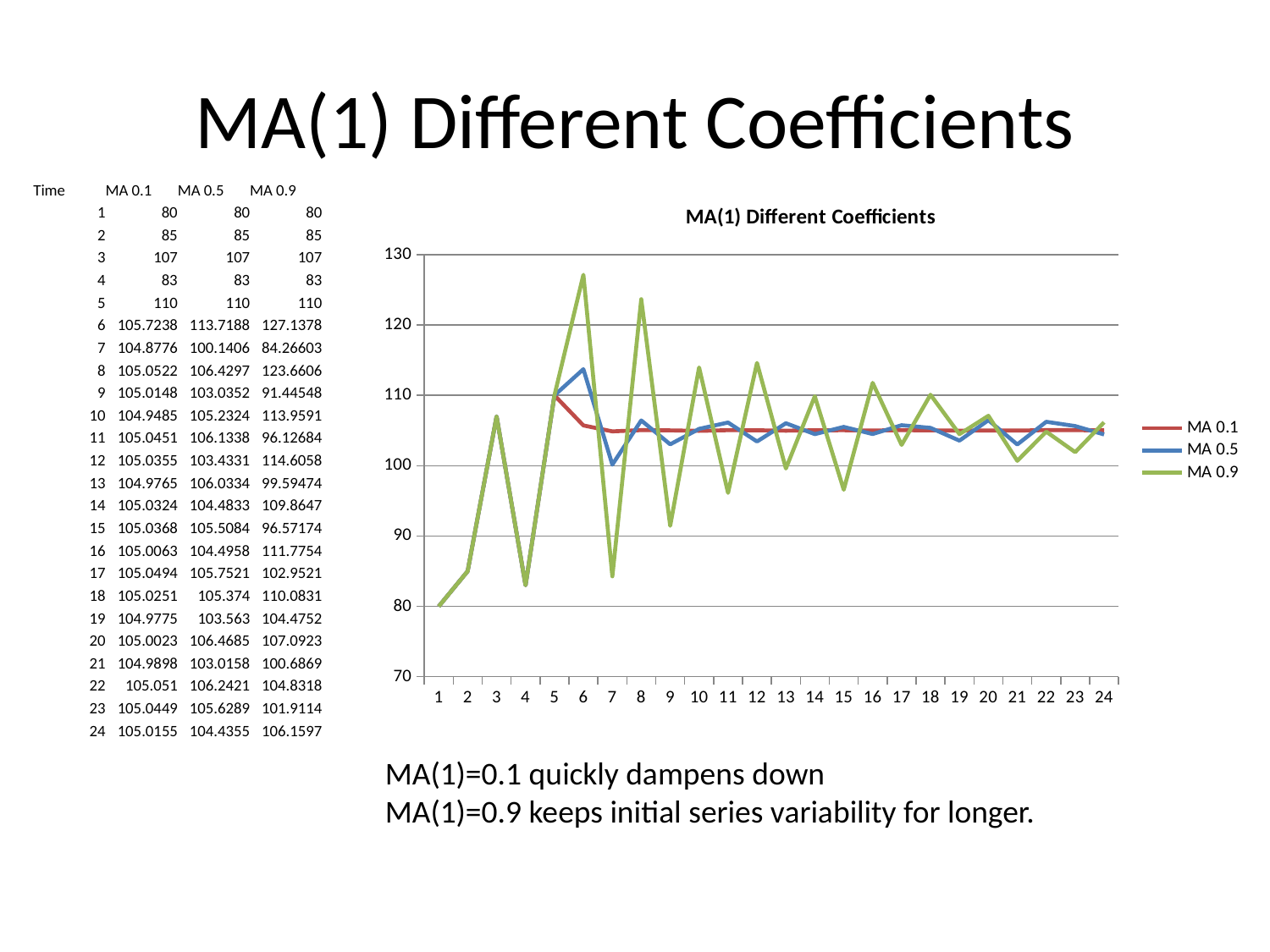

# MA(1) Different Coefficients
| Time | MA 0.1 | MA 0.5 | MA 0.9 |
| --- | --- | --- | --- |
| 1 | 80 | 80 | 80 |
| 2 | 85 | 85 | 85 |
| 3 | 107 | 107 | 107 |
| 4 | 83 | 83 | 83 |
| 5 | 110 | 110 | 110 |
| 6 | 105.7238 | 113.7188 | 127.1378 |
| 7 | 104.8776 | 100.1406 | 84.26603 |
| 8 | 105.0522 | 106.4297 | 123.6606 |
| 9 | 105.0148 | 103.0352 | 91.44548 |
| 10 | 104.9485 | 105.2324 | 113.9591 |
| 11 | 105.0451 | 106.1338 | 96.12684 |
| 12 | 105.0355 | 103.4331 | 114.6058 |
| 13 | 104.9765 | 106.0334 | 99.59474 |
| 14 | 105.0324 | 104.4833 | 109.8647 |
| 15 | 105.0368 | 105.5084 | 96.57174 |
| 16 | 105.0063 | 104.4958 | 111.7754 |
| 17 | 105.0494 | 105.7521 | 102.9521 |
| 18 | 105.0251 | 105.374 | 110.0831 |
| 19 | 104.9775 | 103.563 | 104.4752 |
| 20 | 105.0023 | 106.4685 | 107.0923 |
| 21 | 104.9898 | 103.0158 | 100.6869 |
| 22 | 105.051 | 106.2421 | 104.8318 |
| 23 | 105.0449 | 105.6289 | 101.9114 |
| 24 | 105.0155 | 104.4355 | 106.1597 |

### Chart: MA(1) Different Coefficients

| Category | MA 0.1 | MA 0.5 | MA 0.9 |
|---|---|---|---|
| 1 | 80.0 | 80.0 | 80.0 |
| 2 | 85.0 | 85.0 | 85.0 |
| 3 | 107.0 | 107.0 | 107.0 |
| 4 | 83.0 | 83.0 | 83.0 |
| 5 | 110.0 | 110.0 | 110.0 |
| 6 | 105.72375 | 113.71875 | 127.13775000000001 |
| 7 | 104.877625 | 100.14062500000017 | 84.26602500000003 |
| 8 | 105.05223749999998 | 106.4296875 | 123.66057749999995 |
| 9 | 105.01477625 | 103.03515625 | 91.44548024999997 |
| 10 | 104.94852237500002 | 105.232421875 | 113.95906777500002 |
| 11 | 105.04514776249975 | 106.13378906249967 | 96.12683900249955 |
| 12 | 105.03548522374983 | 103.43310546875017 | 114.6058448977497 |
| 13 | 104.976451477625 | 106.033447265625 | 99.5947395920247 |
| 14 | 105.03235485223748 | 104.4832763671875 | 109.86473436717752 |
| 15 | 105.03676451477625 | 105.50836181640585 | 96.57173906954023 |
| 16 | 105.00632354852237 | 104.49581909179688 | 111.77543483741344 |
| 17 | 105.0493676451481 | 105.75209045410155 | 102.95210864632759 |
| 18 | 105.0250632354852 | 105.37395477294918 | 110.08310221830517 |
| 19 | 104.97749367645145 | 103.56302261352538 | 104.47520800352515 |
| 20 | 105.00225063235469 | 106.4684886932373 | 107.092312796827 |
| 21 | 104.9897749367642 | 103.01575565338135 | 100.68691848285555 |
| 22 | 105.05102250632355 | 106.24212217330933 | 104.83177336543001 |
| 23 | 105.04489774936795 | 105.6289389133451 | 101.91140397111336 |
| 24 | 105.01551022506332 | 104.43553054332733 | 106.15973642599828 |
MA(1)=0.1 quickly dampens down
MA(1)=0.9 keeps initial series variability for longer.